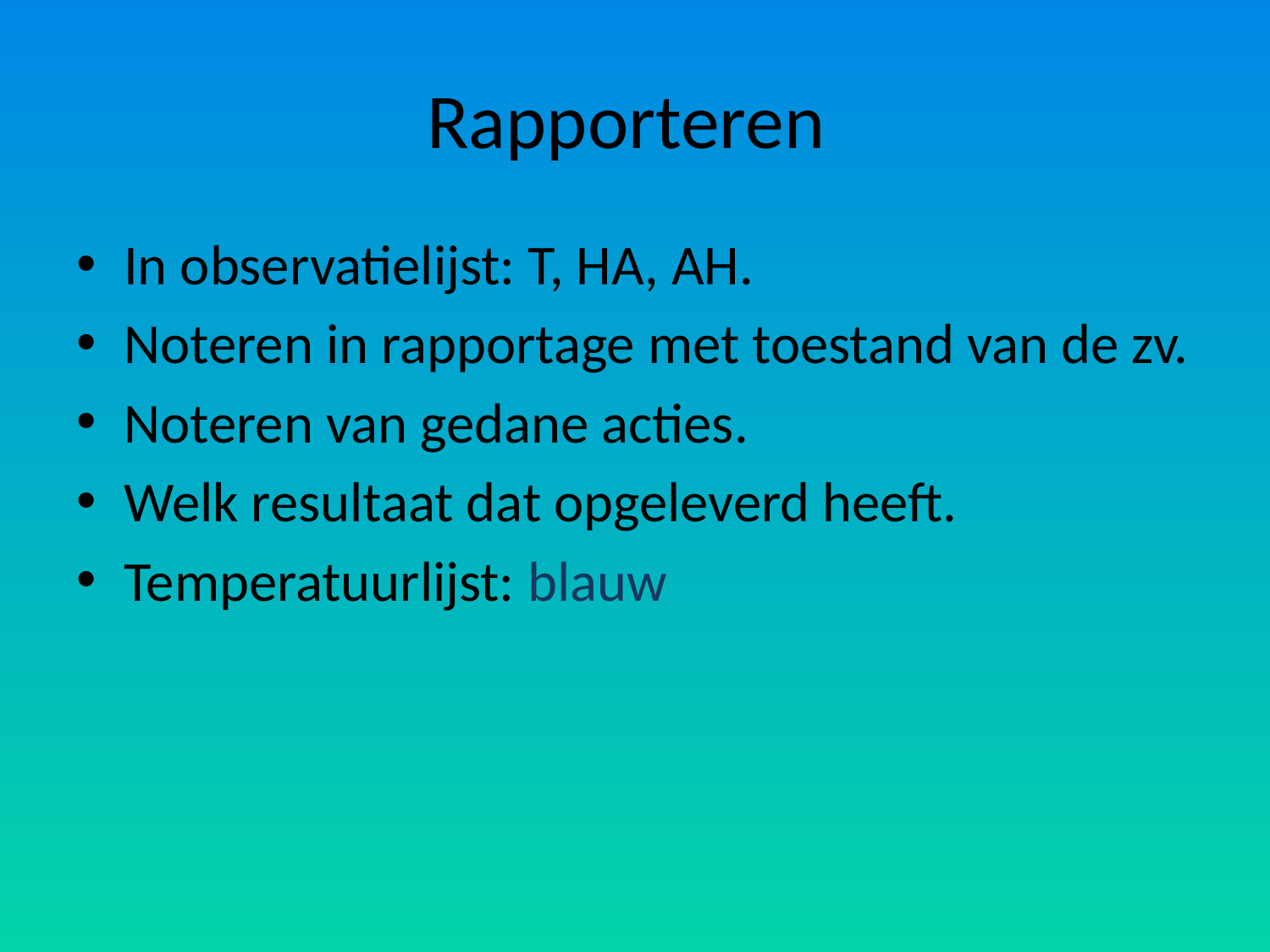

# Rapporteren
In observatielijst: T, HA, AH.
Noteren in rapportage met toestand van de zv.
Noteren van gedane acties.
Welk resultaat dat opgeleverd heeft.
Temperatuurlijst: blauw